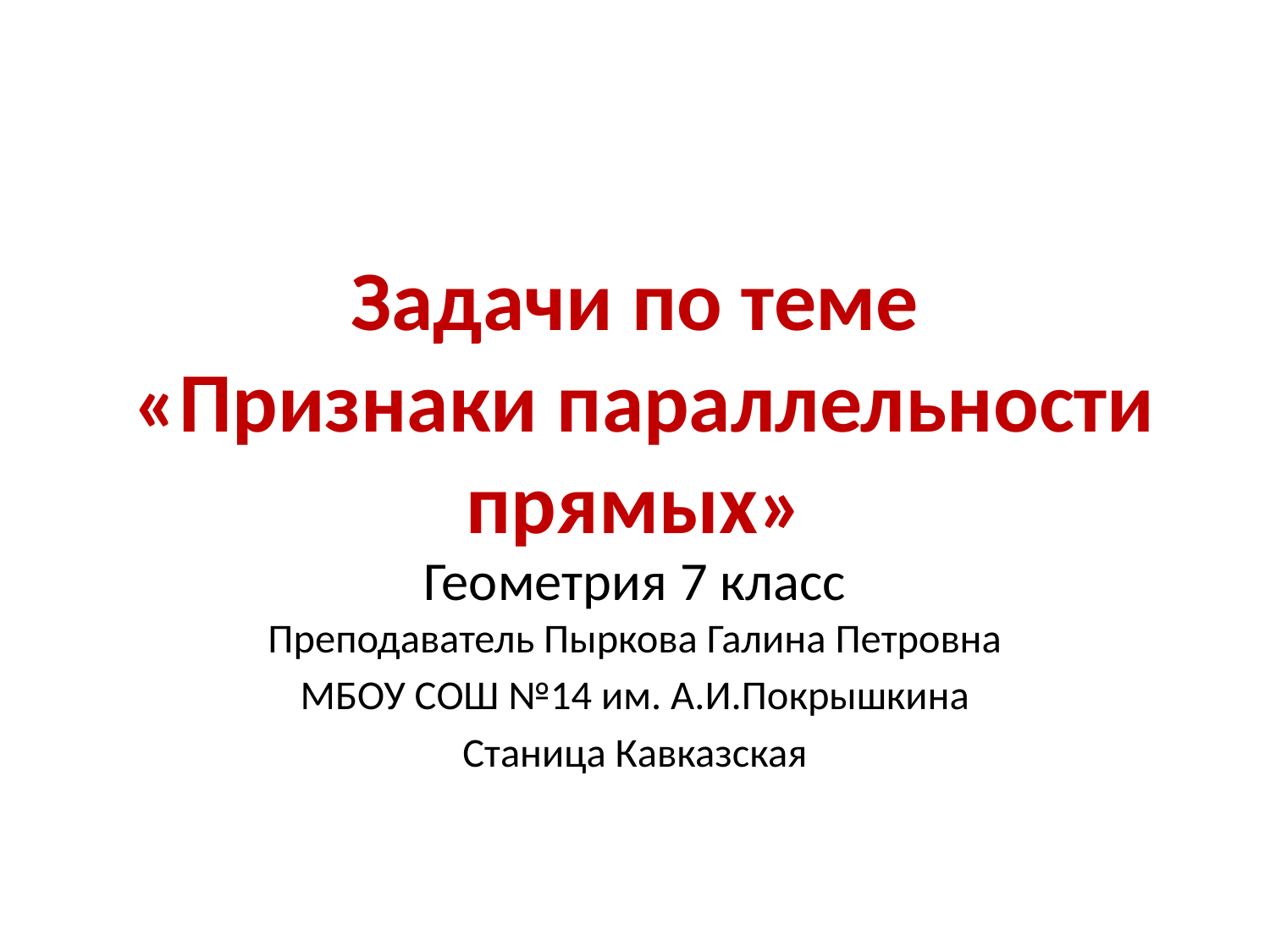

# Задачи по теме «Признаки параллельности прямых»
Геометрия 7 класс
Преподаватель Пыркова Галина Петровна
МБОУ СОШ №14 им. А.И.Покрышкина
Станица Кавказская